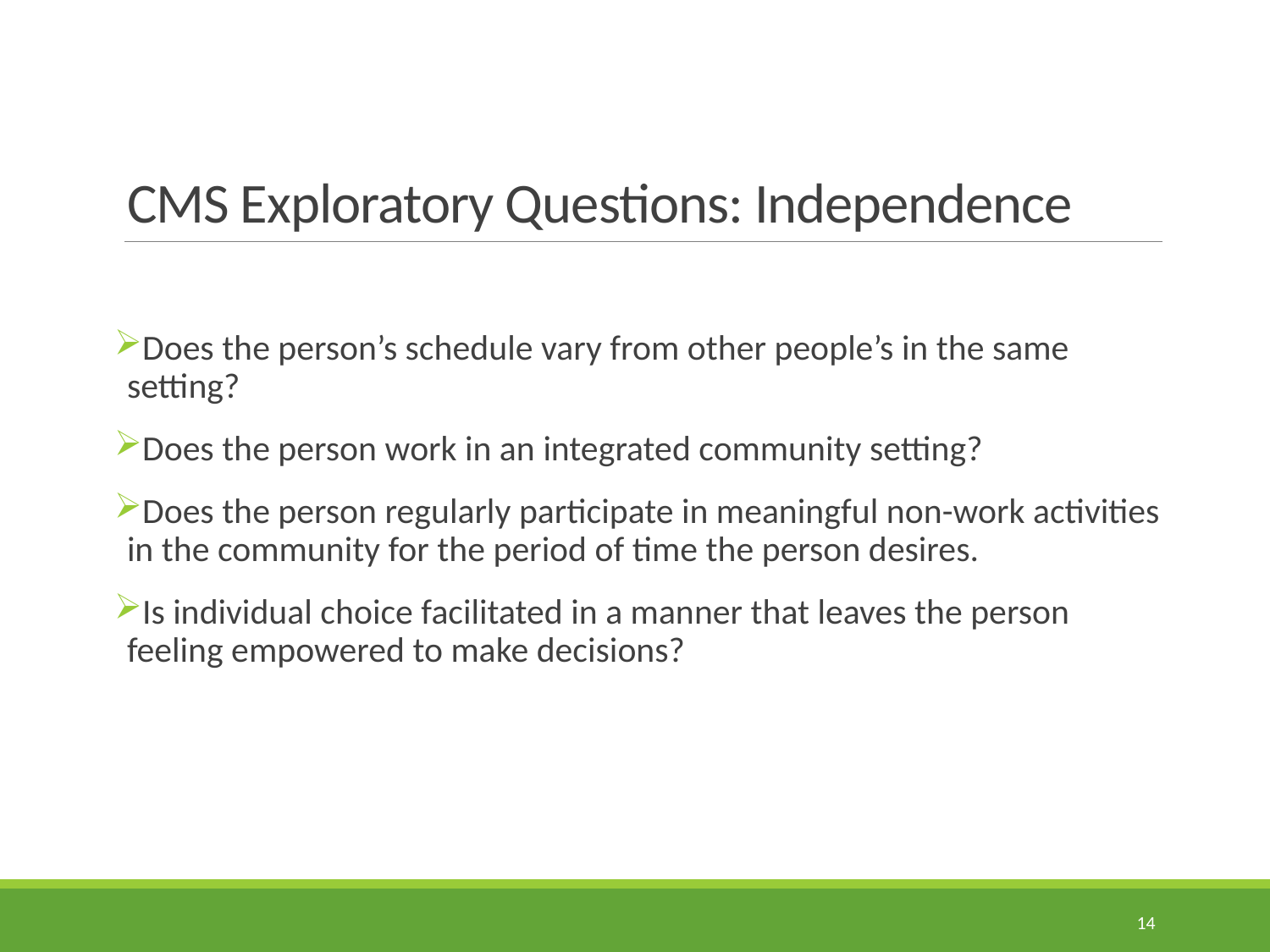

# CMS Exploratory Questions: Independence

Does the person’s schedule vary from other people’s in the same setting?
Does the person work in an integrated community setting?
Does the person regularly participate in meaningful non-work activities in the community for the period of time the person desires.
Is individual choice facilitated in a manner that leaves the person feeling empowered to make decisions?
14